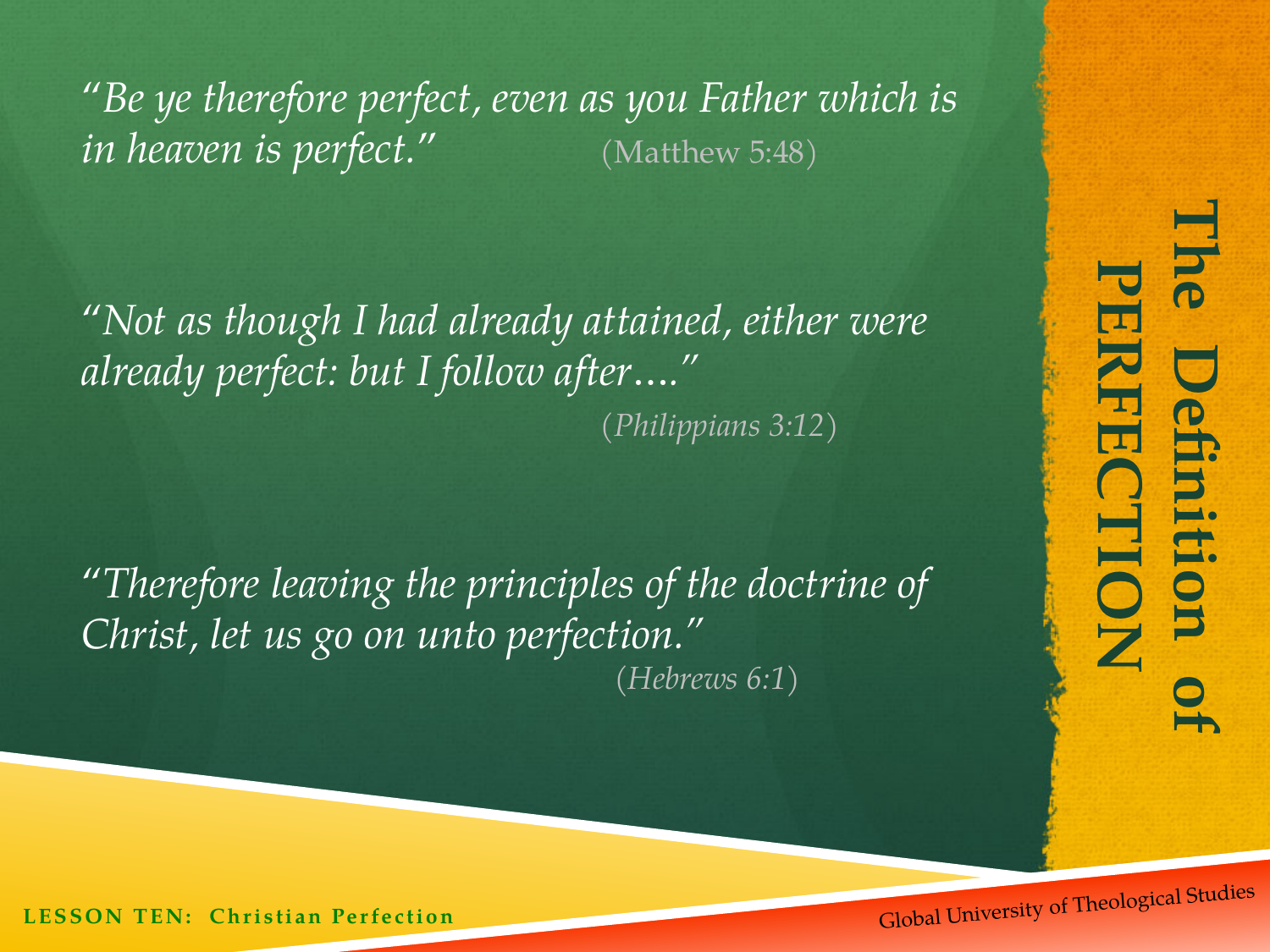

# The  Definition  of PERFECTION
“Be ye therefore perfect, even as you Father which is in heaven is perfect.”		 (Matthew 5:48)

“Not as though I had already attained, either were already perfect: but I follow after….” 						 (Philippians 3:12)

“Therefore leaving the principles of the doctrine of Christ, let us go on unto perfection.” 						   (Hebrews 6:1)

 Global University of Theological Studies
LESSON TEN:  Christian Perfection